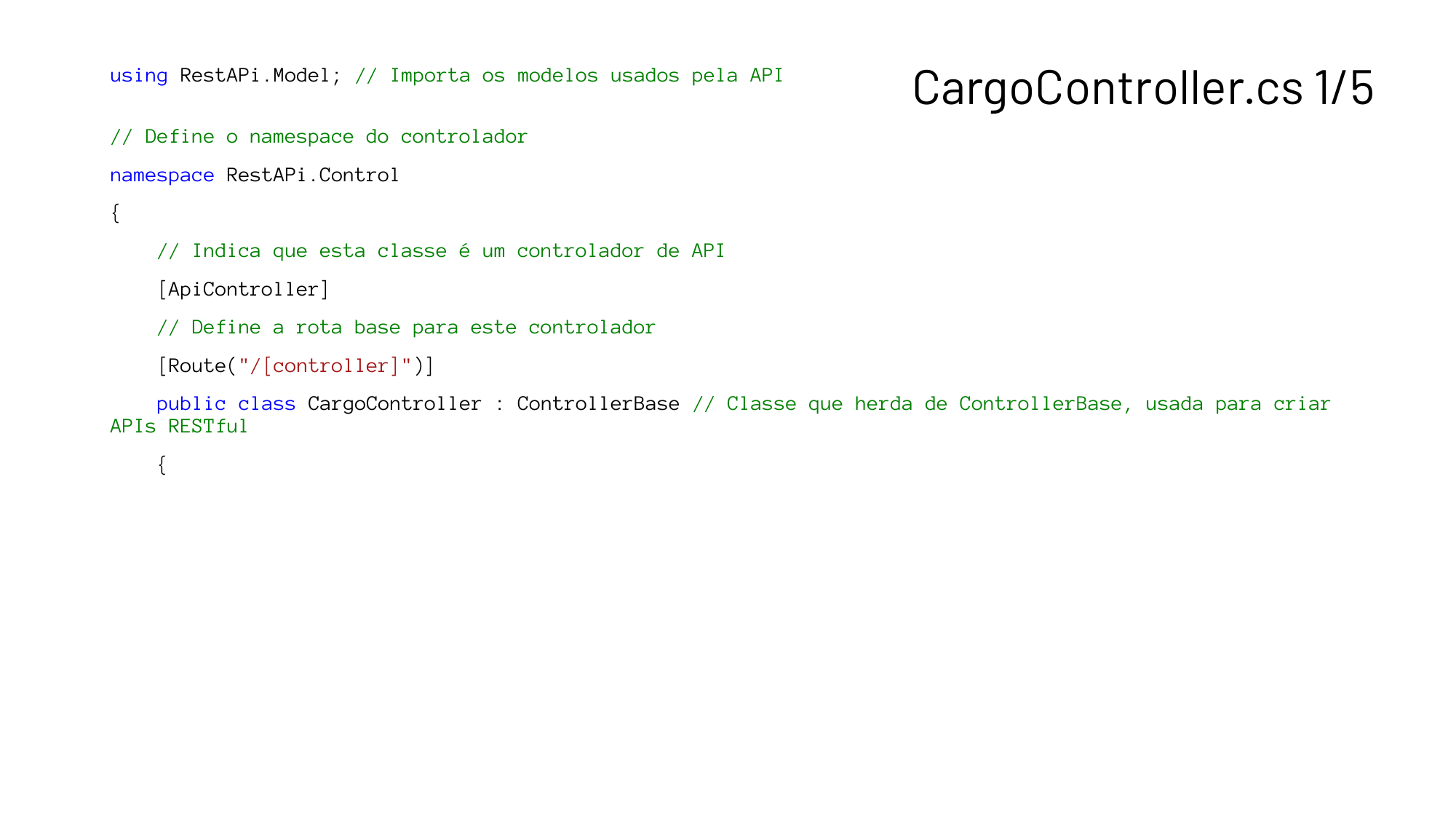

# CargoController.cs 1/5
using RestAPi.Model; // Importa os modelos usados pela API
// Define o namespace do controlador
namespace RestAPi.Control
{
    // Indica que esta classe é um controlador de API
    [ApiController]
    // Define a rota base para este controlador
    [Route("/[controller]")]
    public class CargoController : ControllerBase // Classe que herda de ControllerBase, usada para criar APIs RESTful
    {